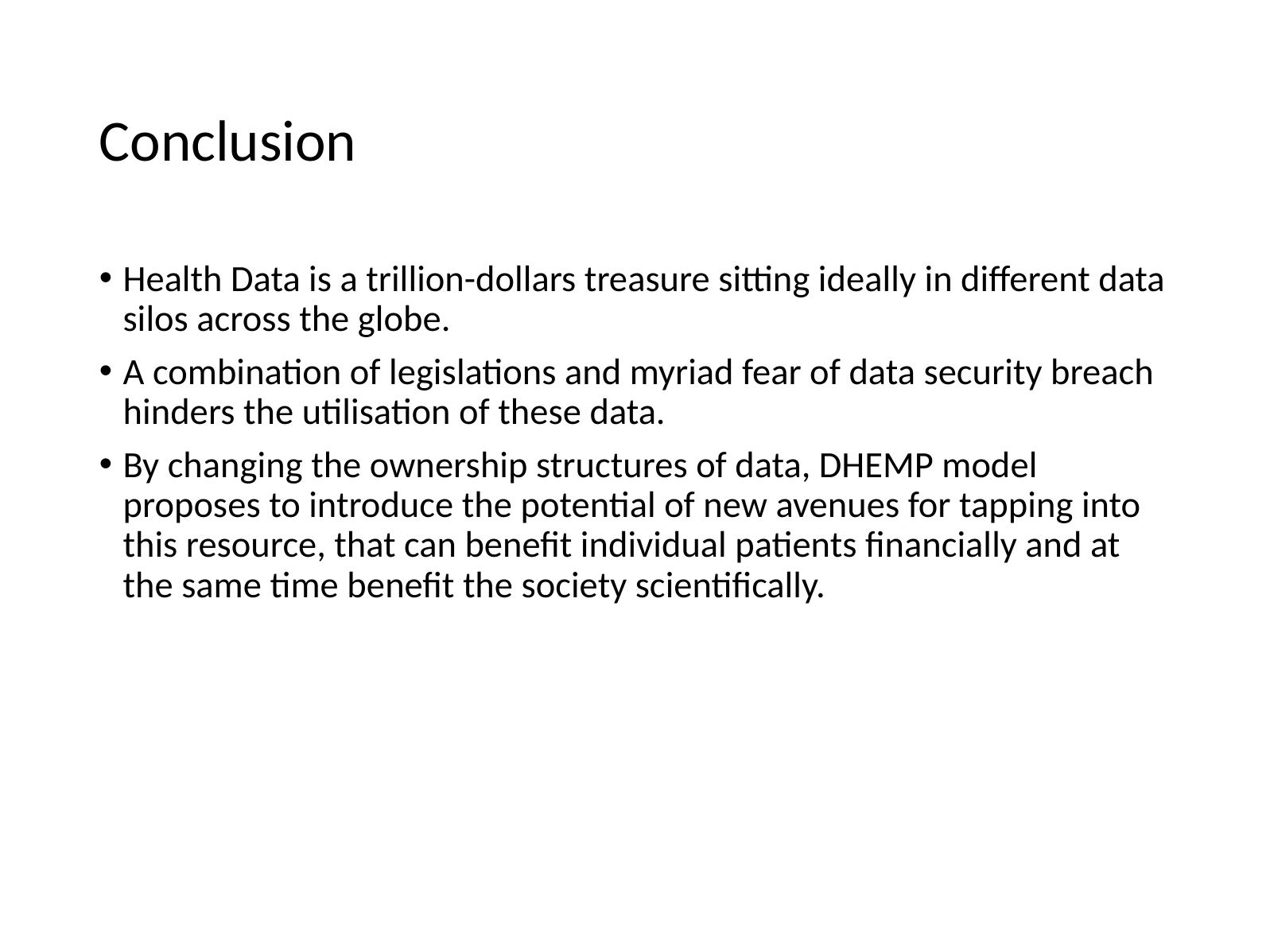

# Conclusion
Health Data is a trillion-dollars treasure sitting ideally in different data silos across the globe.
A combination of legislations and myriad fear of data security breach hinders the utilisation of these data.
By changing the ownership structures of data, DHEMP model proposes to introduce the potential of new avenues for tapping into this resource, that can benefit individual patients financially and at the same time benefit the society scientifically.